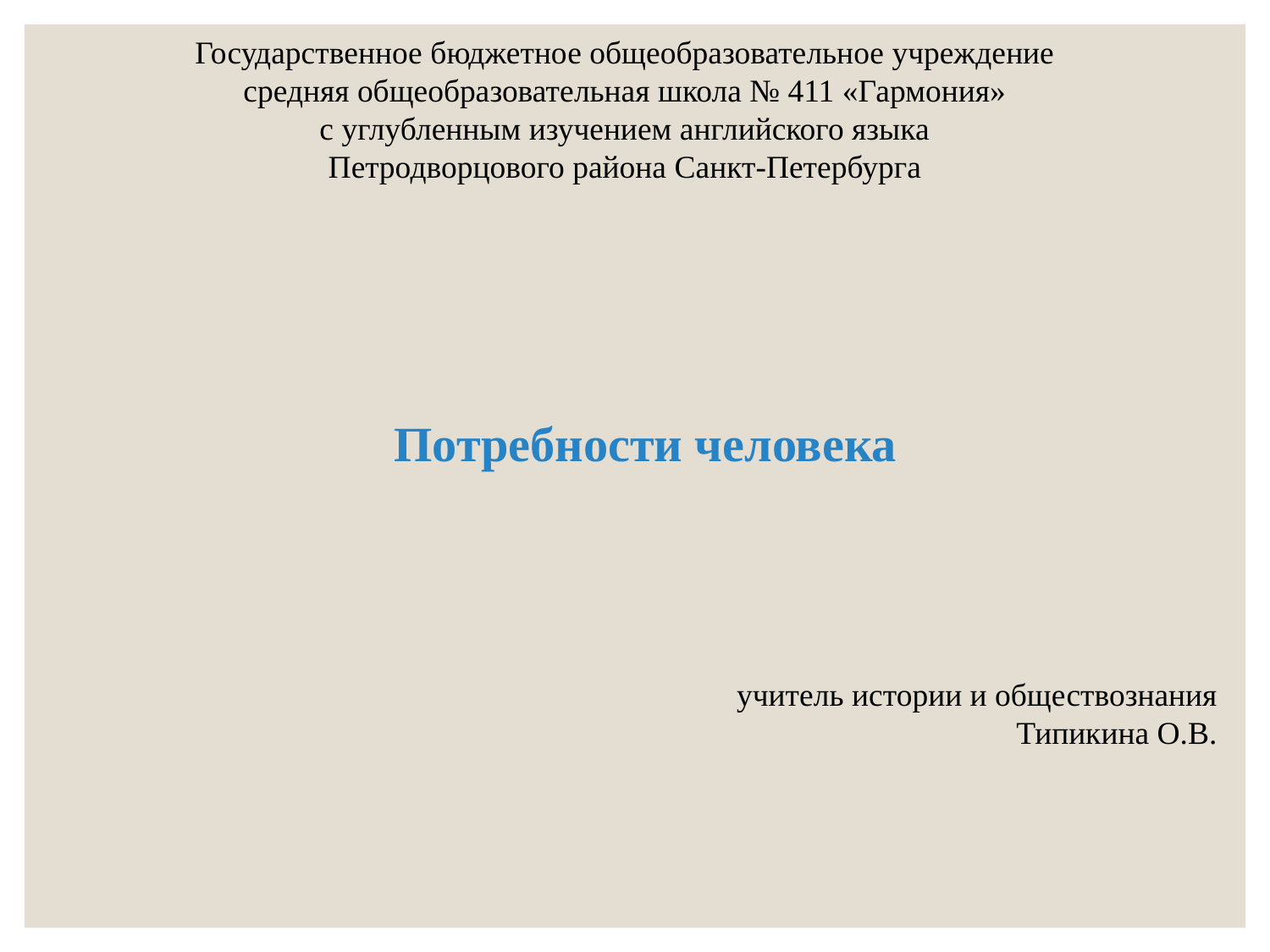

Государственное бюджетное общеобразовательное учреждение
средняя общеобразовательная школа № 411 «Гармония»
с углубленным изучением английского языка
Петродворцового района Санкт-Петербурга
Потребности человека
учитель истории и обществознания
Типикина О.В.